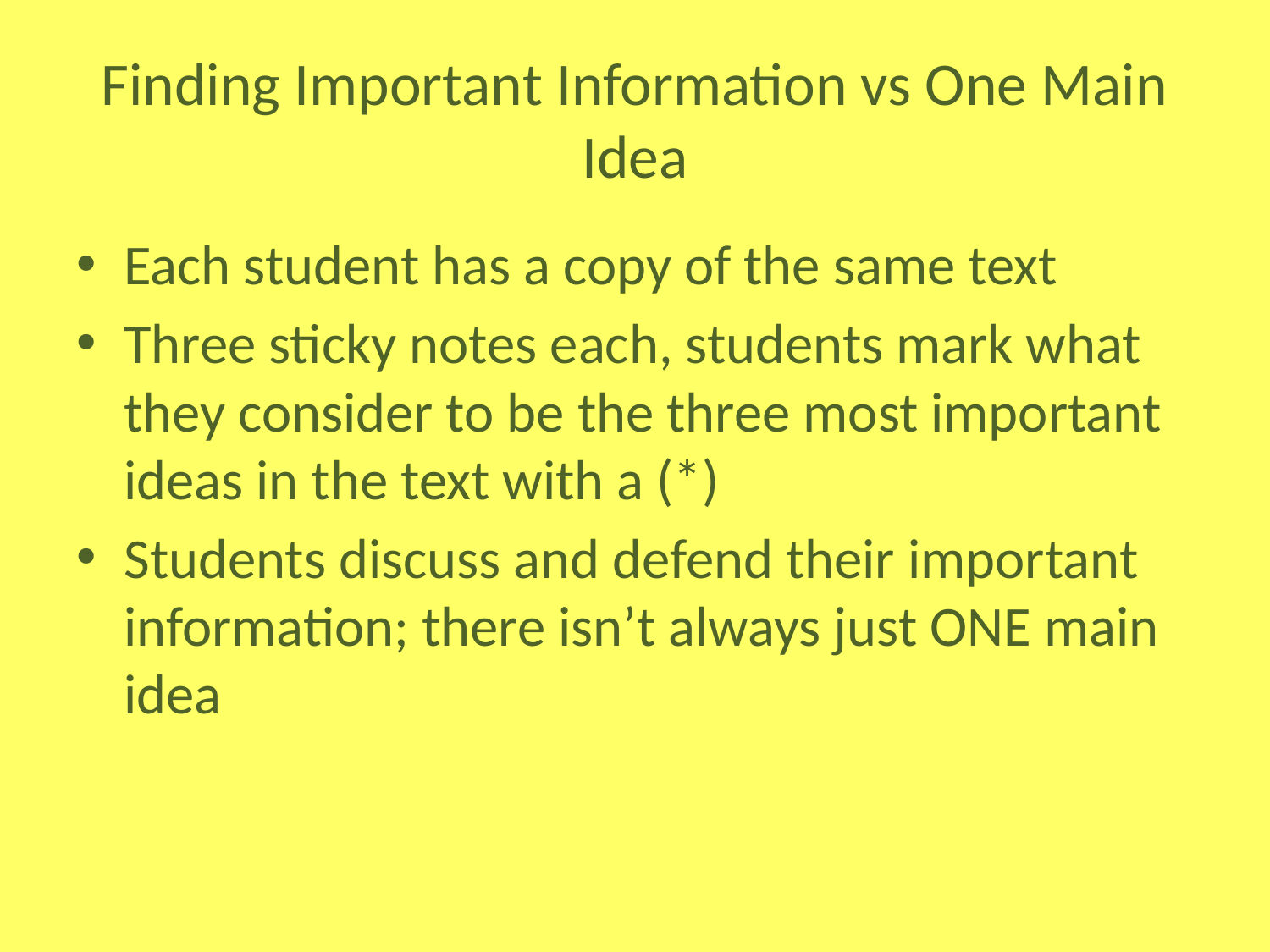

# Finding Important Information vs One Main Idea
Each student has a copy of the same text
Three sticky notes each, students mark what they consider to be the three most important ideas in the text with a (*)
Students discuss and defend their important information; there isn’t always just ONE main idea